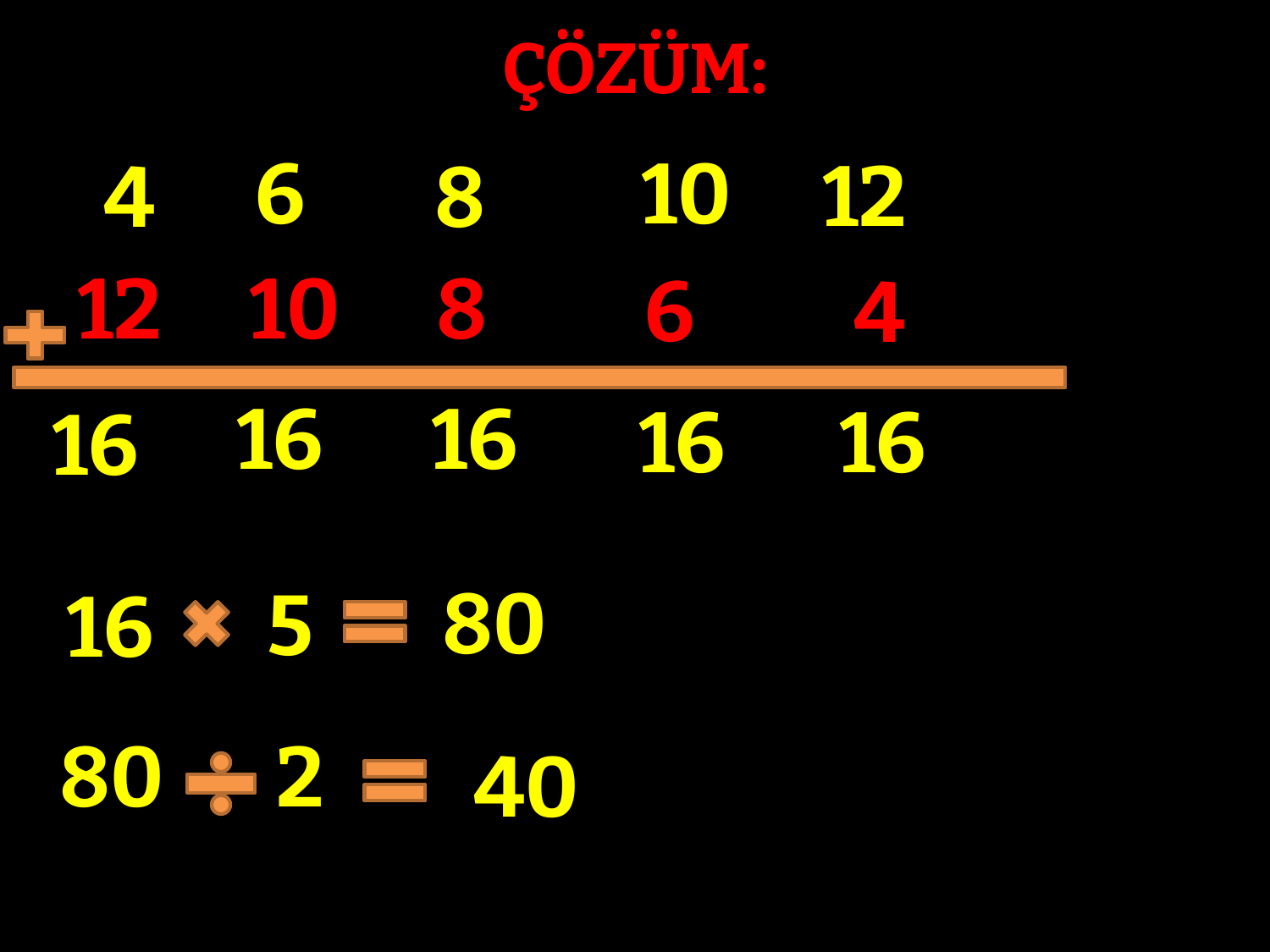

ÇÖZÜM:
6
10
12
4
8
8
10
12
6
4
#

16
16
16
16
16
80
5
16

80
2
40